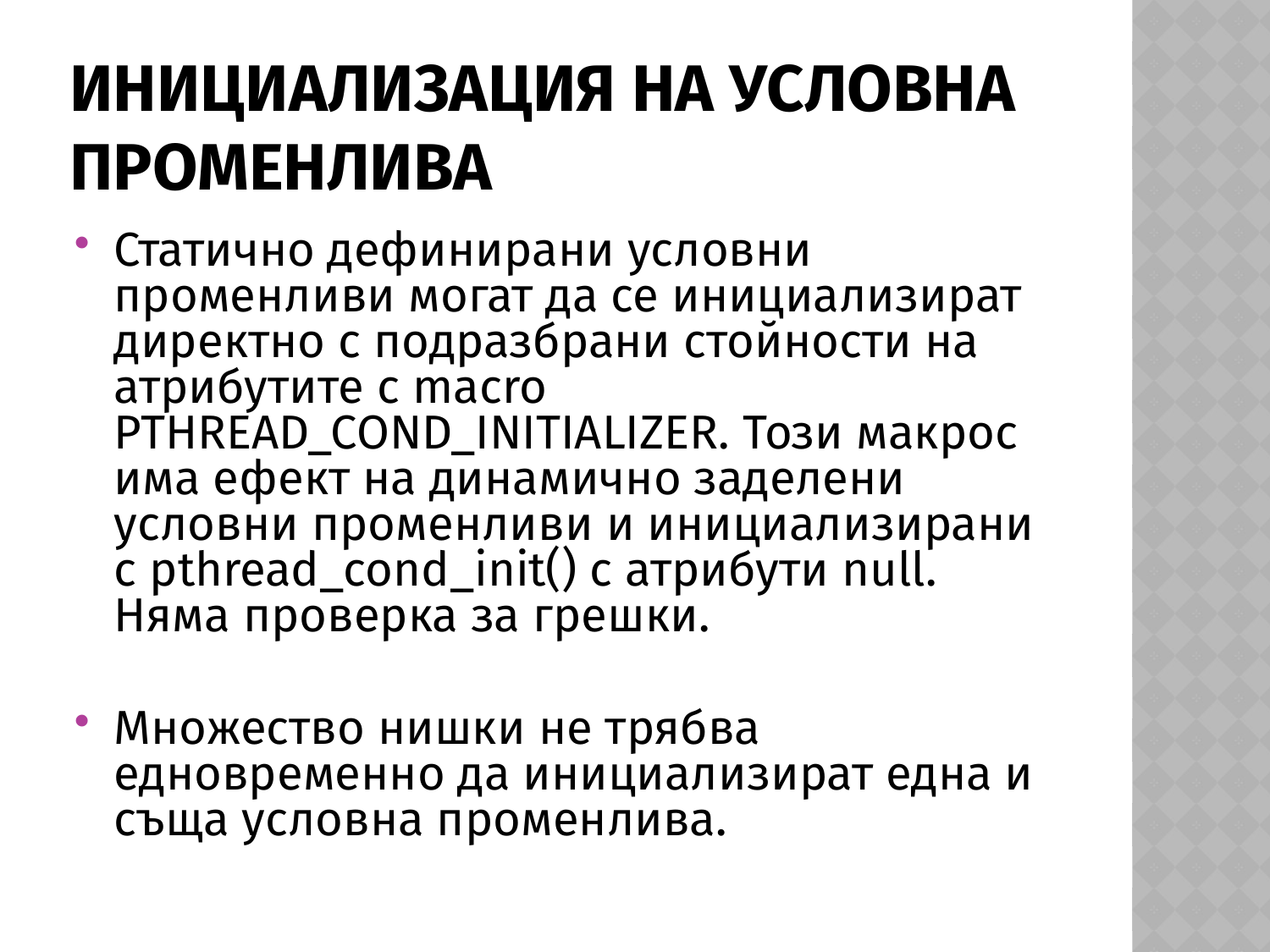

Инициализация на условна променлива
Статично дефинирани условни променливи могат да се инициализират директно с подразбрани стойности на атрибутите с macro PTHREAD_COND_INITIALIZER. Този макрос има ефект на динамично заделени условни променливи и инициализирани с pthread_cond_init() с атрибути null. Няма проверка за грешки.

Множество нишки не трябва едновременно да инициализират една и съща условна променлива.